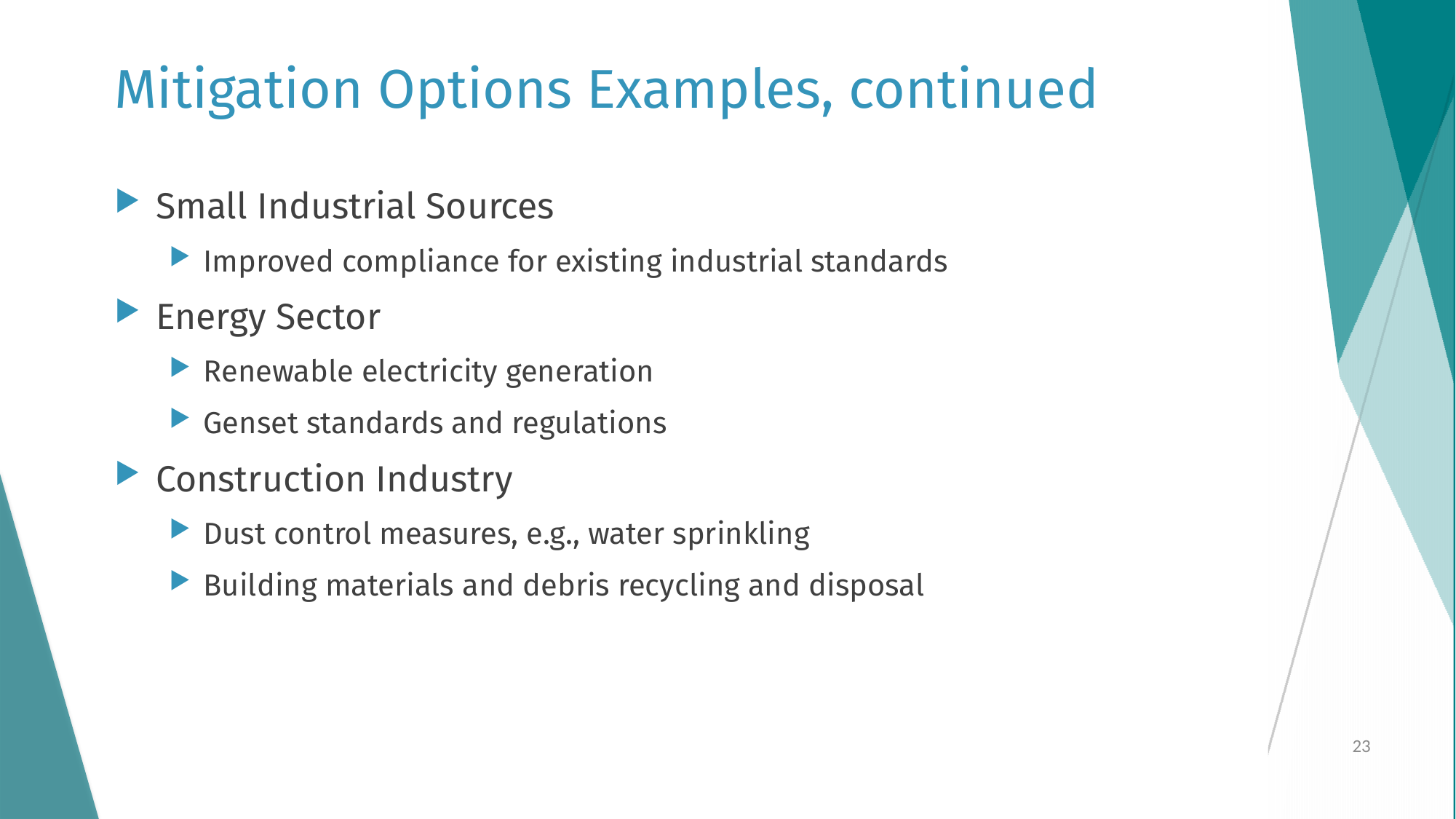

# Mitigation Options Examples, continued
Small Industrial Sources
Improved compliance for existing industrial standards
Energy Sector
Renewable electricity generation
Genset standards and regulations
Construction Industry
Dust control measures, e.g., water sprinkling
Building materials and debris recycling and disposal
23